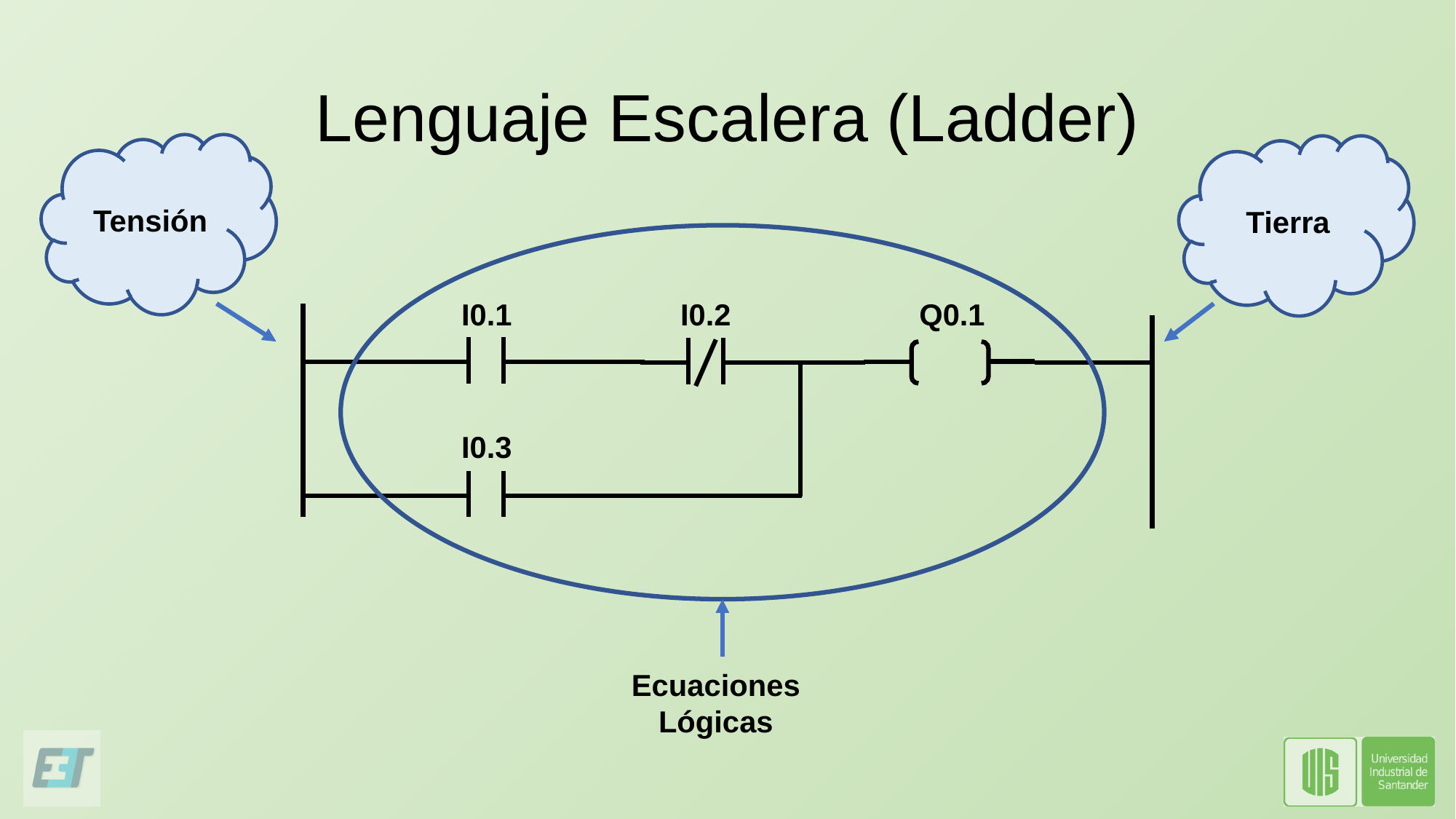

# Lenguaje Escalera (Ladder)
Tensión
Tierra

Ecuaciones Lógicas
I0.1
I0.2
Q0.1

I0.3